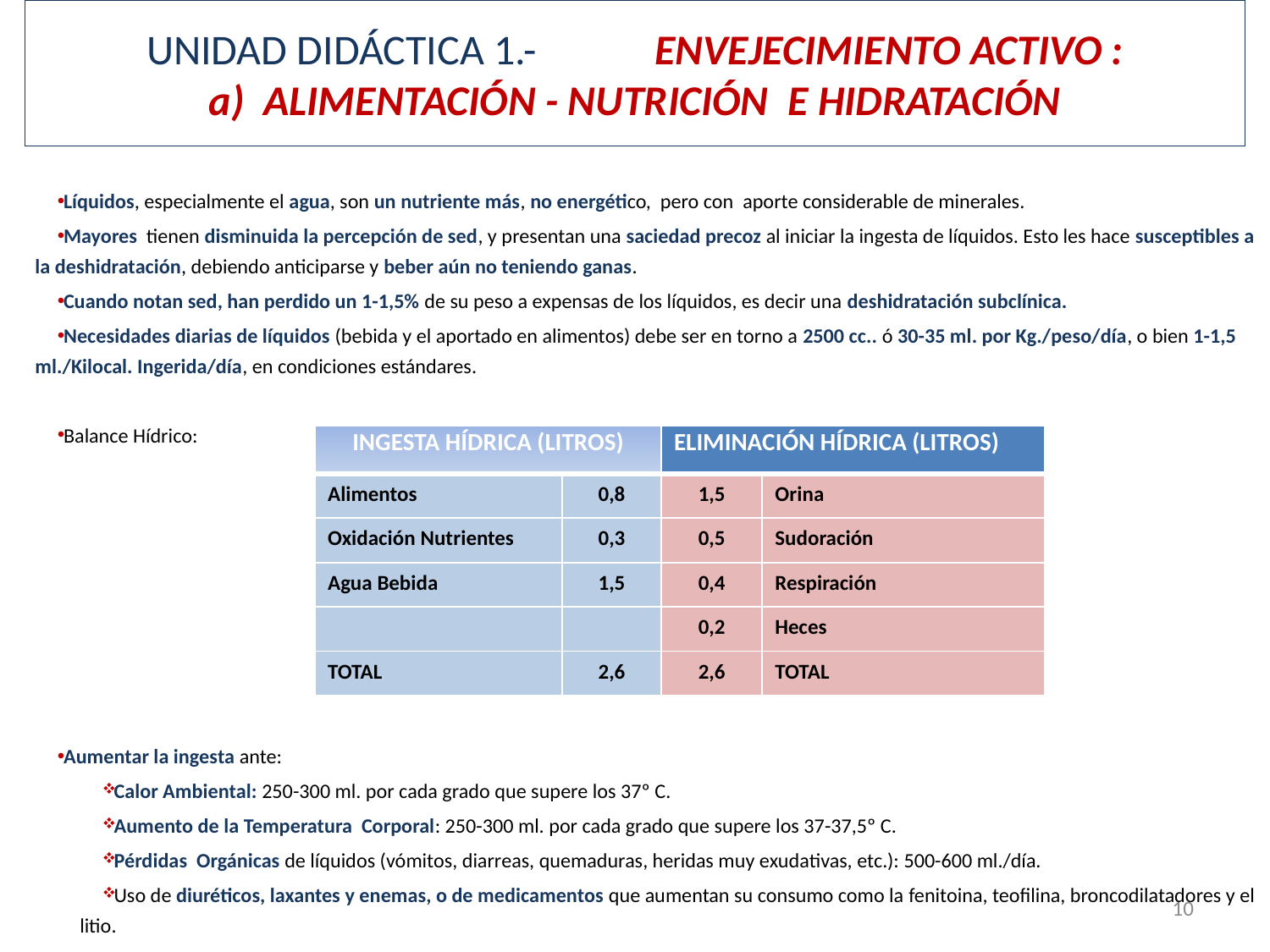

# UNIDAD DIDÁCTICA 1.- 	ENVEJECIMIENTO ACTIVO : a)  ALIMENTACIÓN - NUTRICIÓN  E HIDRATACIÓN
Líquidos, especialmente el agua, son un nutriente más, no energético,  pero con  aporte considerable de minerales.
Mayores  tienen disminuida la percepción de sed, y presentan una saciedad precoz al iniciar la ingesta de líquidos. Esto les hace susceptibles a la deshidratación, debiendo anticiparse y beber aún no teniendo ganas.
Cuando notan sed, han perdido un 1-1,5% de su peso a expensas de los líquidos, es decir una deshidratación subclínica.
Necesidades diarias de líquidos (bebida y el aportado en alimentos) debe ser en torno a 2500 cc.. ó 30-35 ml. por Kg./peso/día, o bien 1-1,5 ml./Kilocal. Ingerida/día, en condiciones estándares.

Balance Hídrico:

Aumentar la ingesta ante:
Calor Ambiental: 250-300 ml. por cada grado que supere los 37º C.
Aumento de la Temperatura  Corporal: 250-300 ml. por cada grado que supere los 37-37,5º C.
Pérdidas  Orgánicas de líquidos (vómitos, diarreas, quemaduras, heridas muy exudativas, etc.): 500-600 ml./día.
Uso de diuréticos, laxantes y enemas, o de medicamentos que aumentan su consumo como la fenitoina, teofilina, broncodilatadores y el litio.

| INGESTA HÍDRICA (LITROS) |  | ELIMINACIÓN HÍDRICA (LITROS) |  |
| --- | --- | --- | --- |
| Alimentos | 0,8 | 1,5 | Orina |
| Oxidación Nutrientes | 0,3 | 0,5 | Sudoración |
| Agua Bebida | 1,5 | 0,4 | Respiración |
|  |  | 0,2 | Heces |
| TOTAL | 2,6 | 2,6 | TOTAL |
10